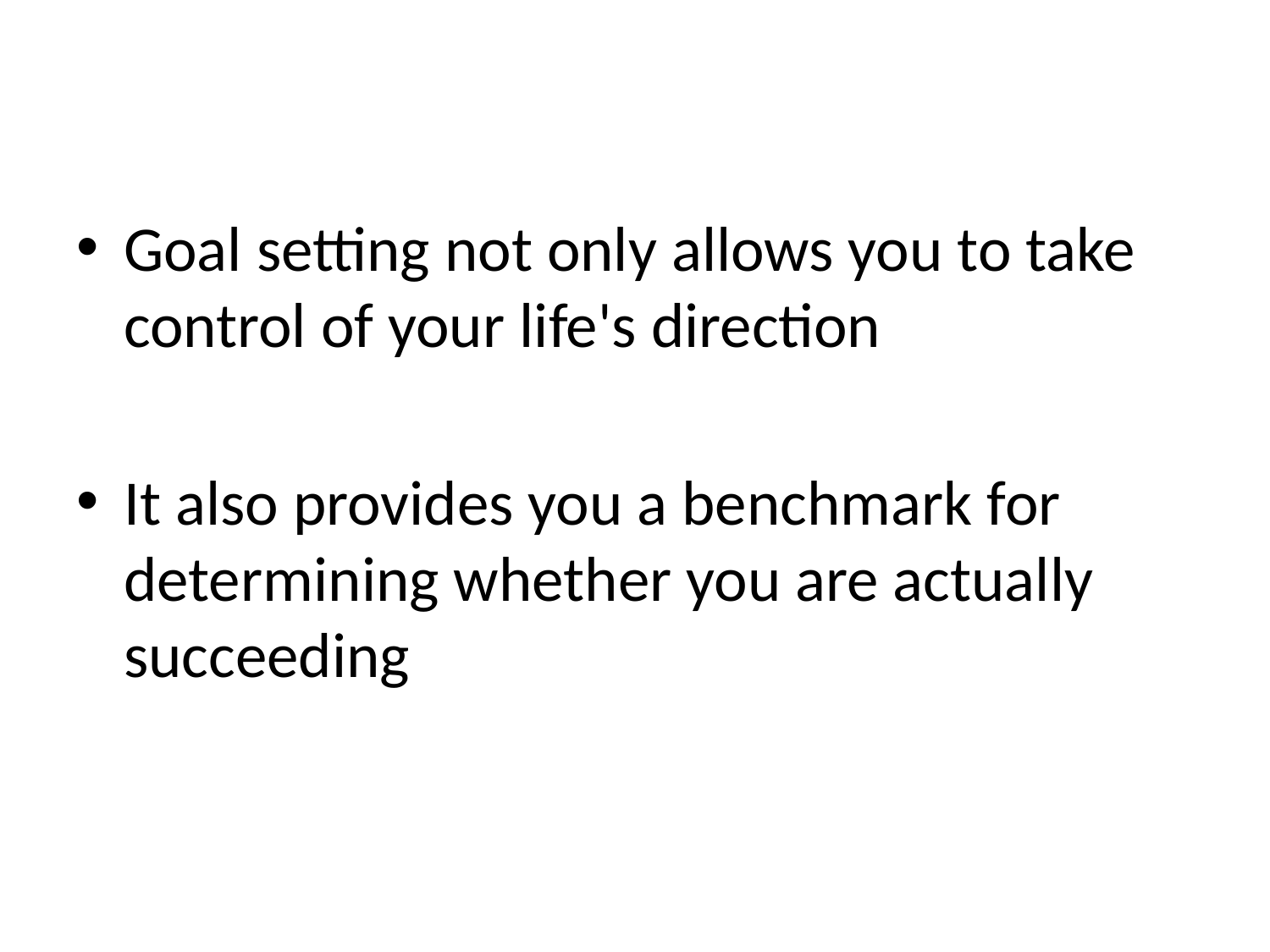

Goal setting not only allows you to take control of your life's direction

It also provides you a benchmark for determining whether you are actually succeeding